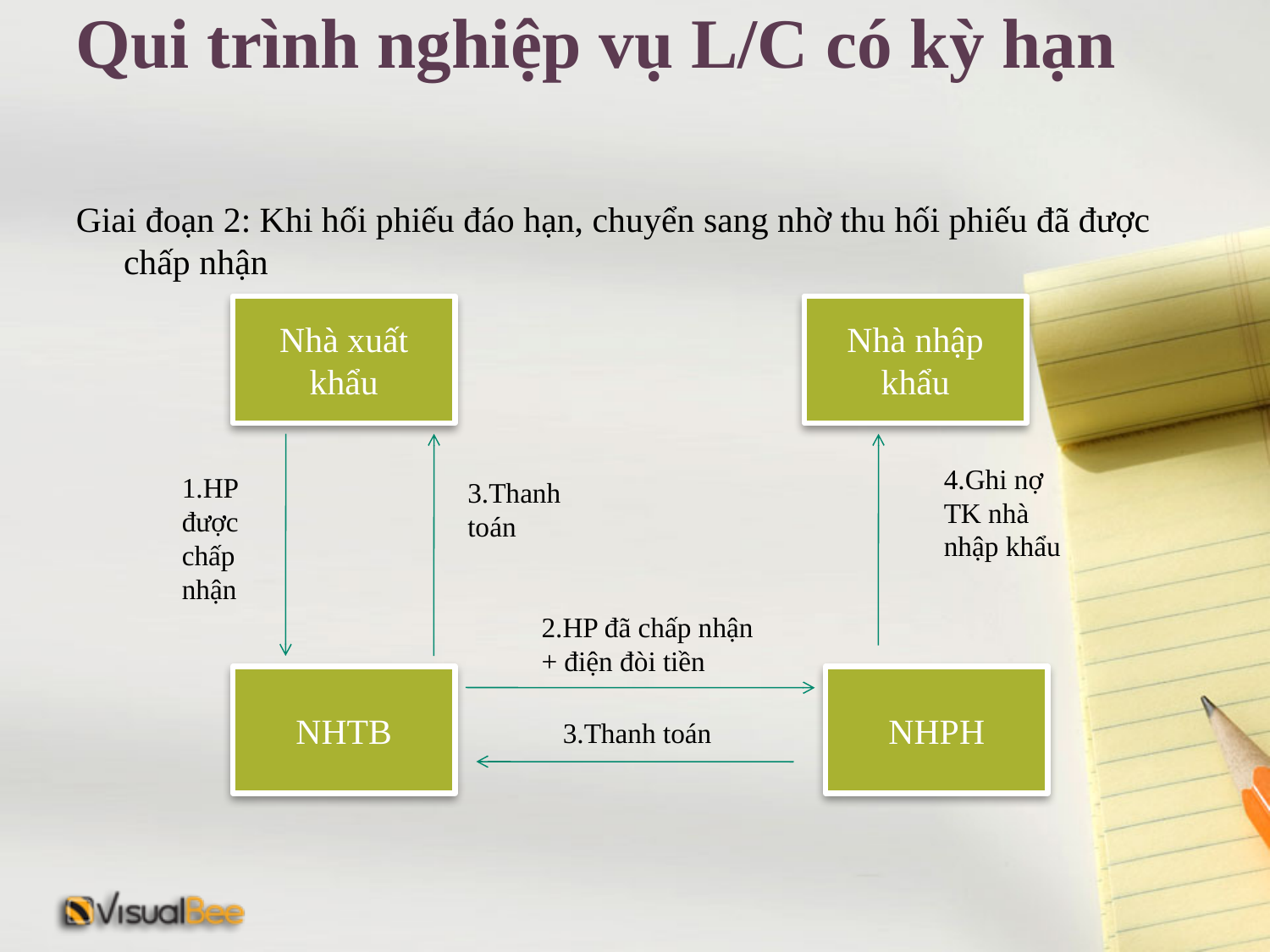

# Qui trình nghiệp vụ L/C có kỳ hạn

Giai đoạn 2: Khi hối phiếu đáo hạn, chuyển sang nhờ thu hối phiếu đã được chấp nhận

Nhà xuất khẩu
Nhà nhập khẩu
4.Ghi nợ TK nhà nhập khẩu
1.HP được chấp nhận
3.Thanh toán
2.HP đã chấp nhận + điện đòi tiền
NHTB
NHPH
3.Thanh toán